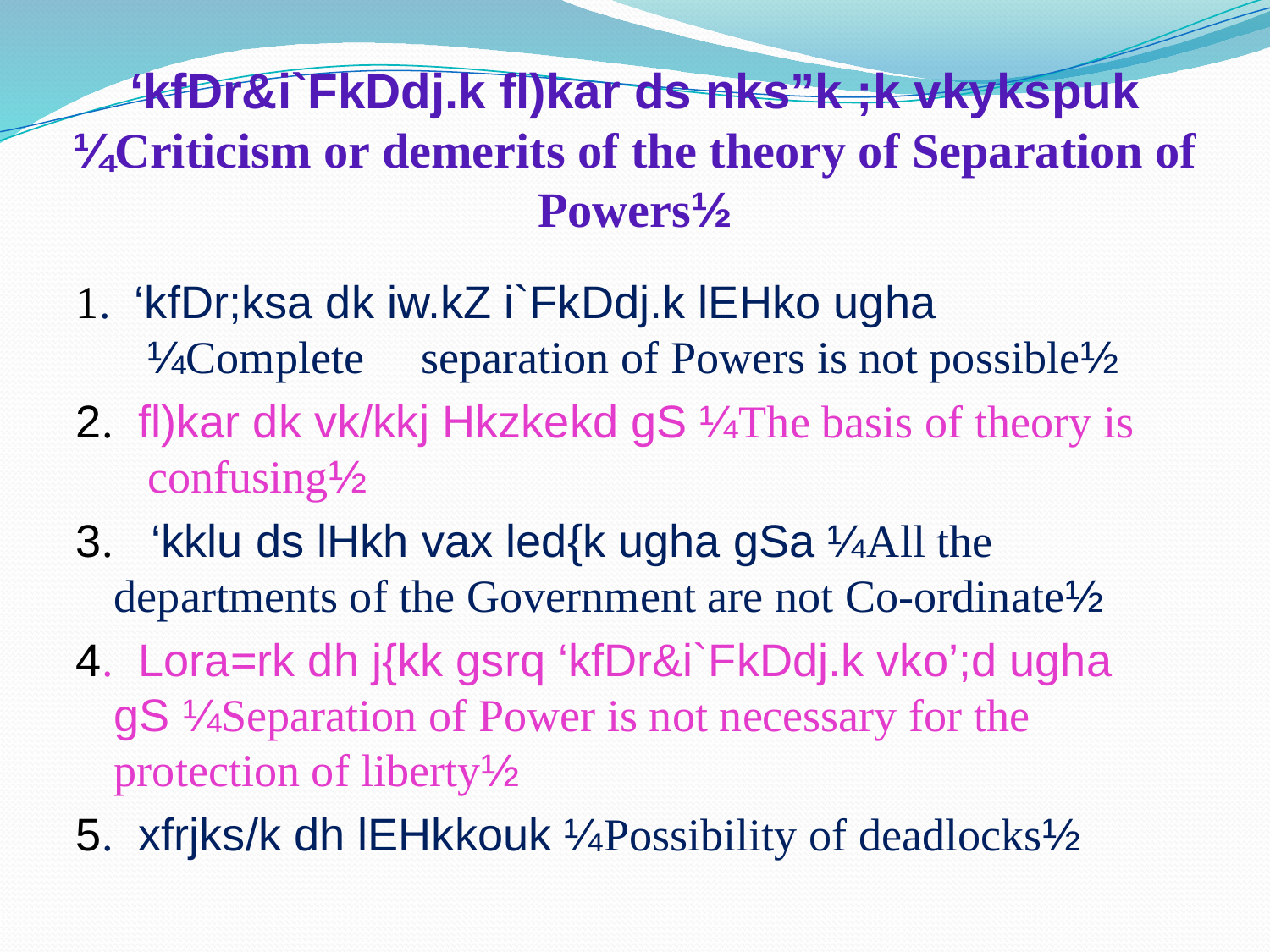

# ‘kfDr&i`FkDdj.k fl)kar ds nks”k ;k vkykspuk ¼Criticism or demerits of the theory of Separation of Powers½
1.  ‘kfDr;ksa dk iw.kZ i`FkDdj.k lEHko ugha ¼Complete     separation of Powers is not possible½
2.  fl)kar dk vk/kkj Hkzkekd gS ¼The basis of theory is confusing½
3.   ‘kklu ds lHkh vax led{k ugha gSa ¼All the departments of the Government are not Co-ordinate½
4.  Lora=rk dh j{kk gsrq ‘kfDr&i`FkDdj.k vko’;d ugha gS ¼Separation of Power is not necessary for the protection of liberty½
5.  xfrjks/k dh lEHkkouk ¼Possibility of deadlocks½